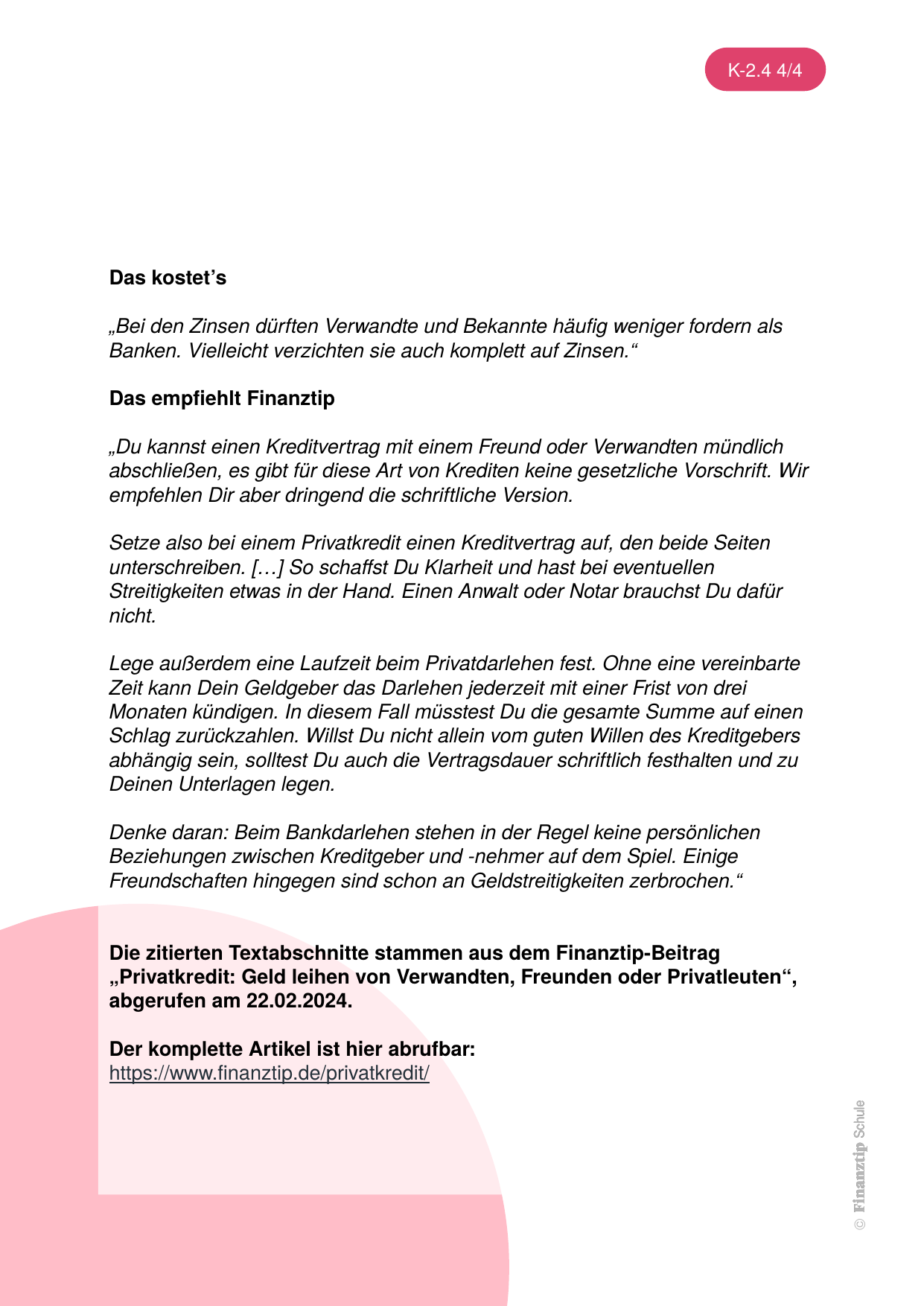

Das kostet’s

„Bei den Zinsen dürften Verwandte und Bekannte häufig weniger fordern als Banken. Vielleicht verzichten sie auch komplett auf Zinsen.“

Das empfiehlt Finanztip

„Du kannst einen Kreditvertrag mit einem Freund oder Verwandten mündlich abschließen, es gibt für diese Art von Krediten keine gesetzliche Vorschrift. Wir empfehlen Dir aber dringend die schriftliche Version.

Setze also bei einem Privatkredit einen Kreditvertrag auf, den beide Seiten unterschreiben. […] So schaffst Du Klarheit und hast bei eventuellen Streitigkeiten etwas in der Hand. Einen Anwalt oder Notar brauchst Du dafür nicht.

Lege außerdem eine Laufzeit beim Privatdarlehen fest. Ohne eine vereinbarte Zeit kann Dein Geldgeber das Darlehen jederzeit mit einer Frist von drei Monaten kündigen. In diesem Fall müsstest Du die gesamte Summe auf einen Schlag zurückzahlen. Willst Du nicht allein vom guten Willen des Kreditgebers abhängig sein, solltest Du auch die Vertragsdauer schriftlich festhalten und zu Deinen Unterlagen legen.

Denke daran: Beim Bankdarlehen stehen in der Regel keine persönlichen Beziehungen zwischen Kreditgeber und -nehmer auf dem Spiel. Einige Freundschaften hingegen sind schon an Geldstreitigkeiten zerbrochen.“

Die zitierten Textabschnitte stammen aus dem Finanztip-Beitrag „Privatkredit: Geld leihen von Verwandten, Freunden oder Privatleuten“, abgerufen am 22.02.2024.

Der komplette Artikel ist hier abrufbar:
https://www.finanztip.de/privatkredit/